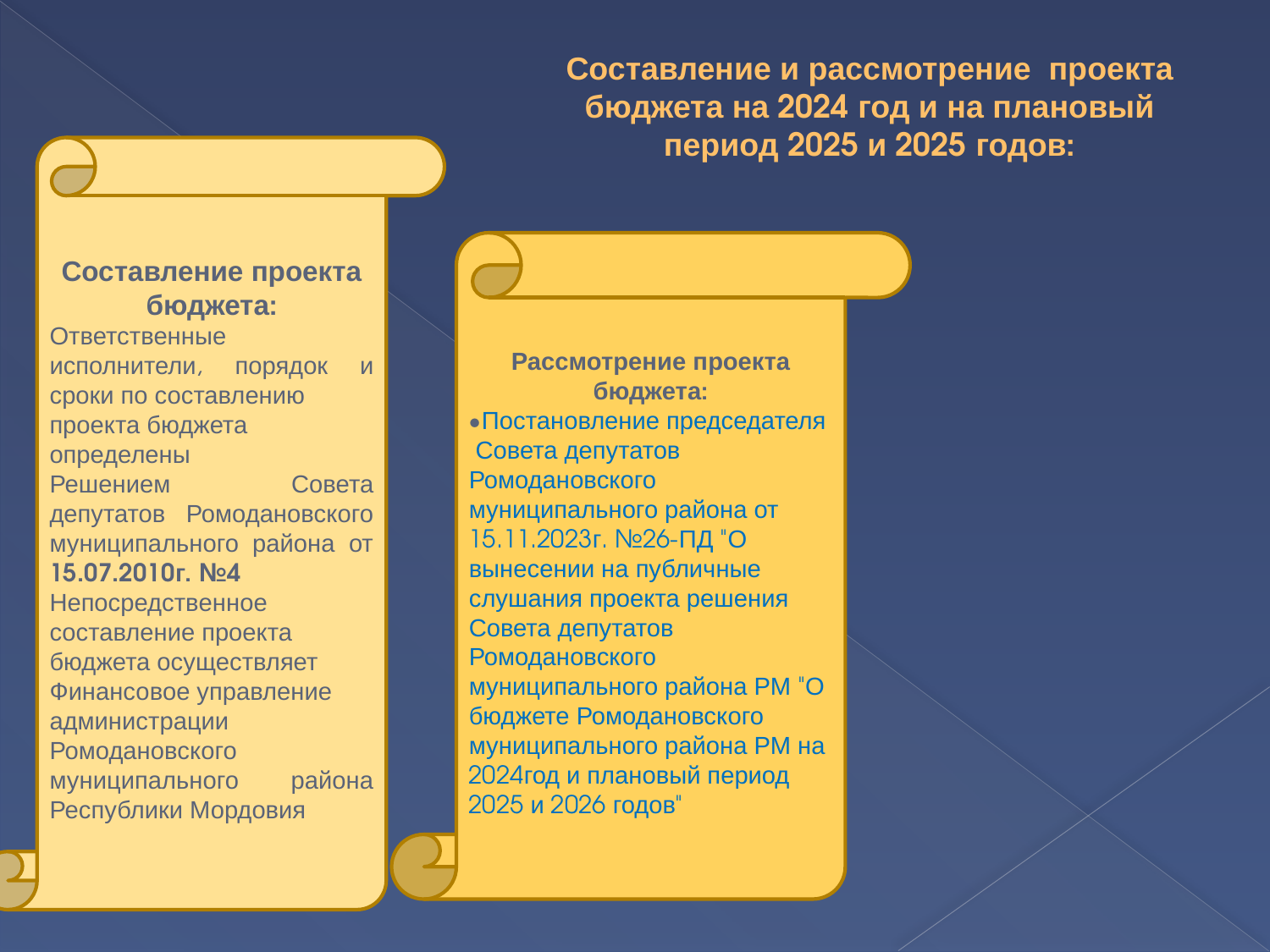

# Составление и рассмотрение  проекта бюджета на 2024 год и на плановый период 2025 и 2025 годов:
Составление проекта бюджета:
Ответственные
исполнители, порядок и сроки по составлению
проекта бюджета
определены
Решением Совета депутатов Ромодановского муниципального района от 15.07.2010г. №4
Непосредственное
составление проекта
бюджета осуществляет
Финансовое управление
администрации Ромодановского муниципального района Республики Мордовия
Рассмотрение проекта бюджета:
•Постановление председателя  Совета депутатов Ромодановского муниципального района от 15.11.2023г. №26-ПД "О вынесении на публичные слушания проекта решения Совета депутатов Ромодановского муниципального района РМ "О бюджете Ромодановского муниципального района РМ на 2024год и плановый период 2025 и 2026 годов"
7